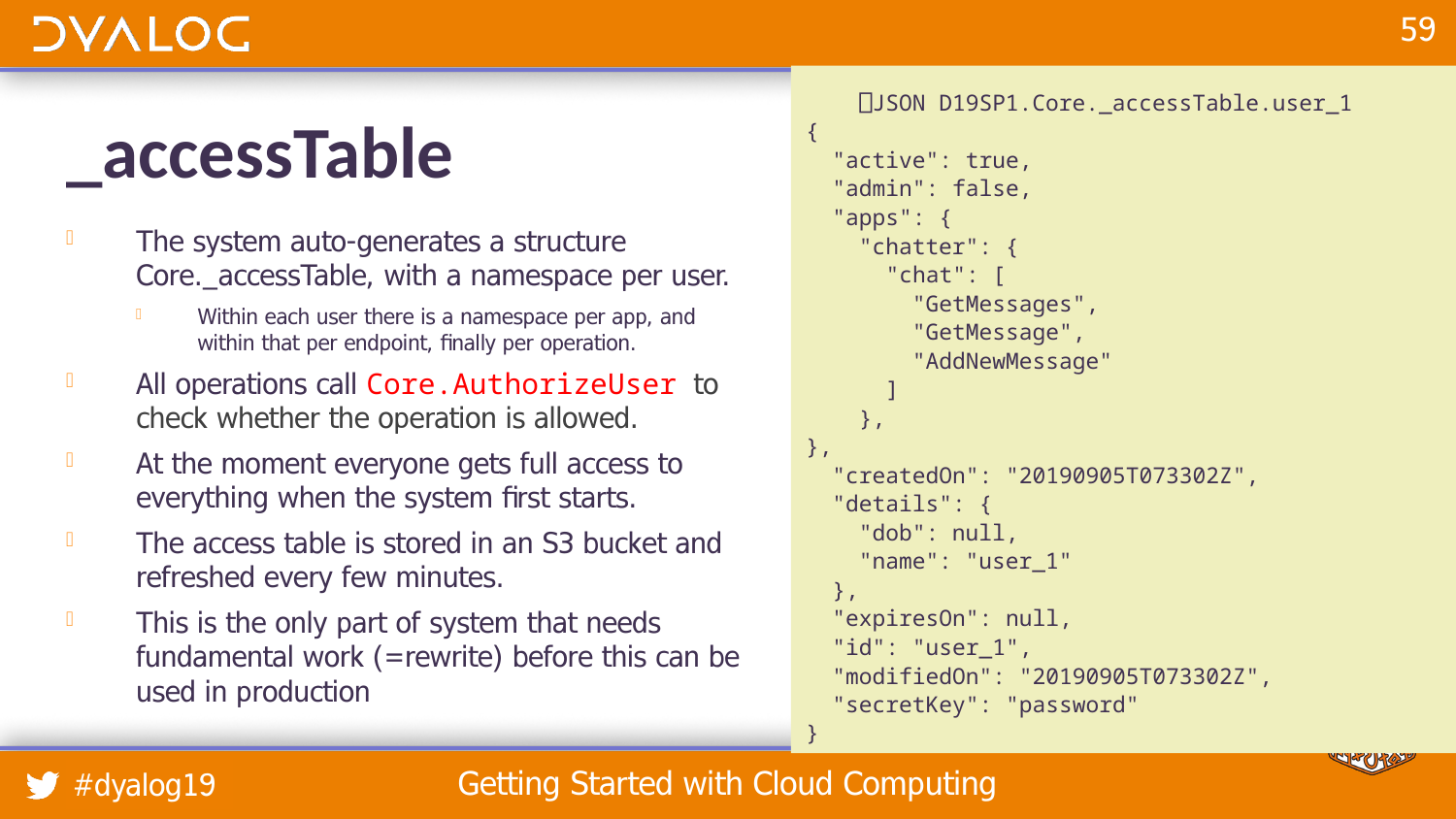

⎕JSON D19SP1.Core._accessTable.user_1
{
  "active": true,
  "admin": false,
  "apps": {
    "chatter": {
      "chat": [
        "GetMessages",
        "GetMessage",
        "AddNewMessage"
      ]
    },
},
  "createdOn": "20190905T073302Z",
  "details": {
    "dob": null,
    "name": "user_1"
  },
  "expiresOn": null,
  "id": "user_1",
  "modifiedOn": "20190905T073302Z",
  "secretKey": "password"
}
# _accessTable
The system auto-generates a structure
Core._accessTable, with a namespace per user.
Within each user there is a namespace per app, and within that per endpoint, finally per operation.
All operations call Core.AuthorizeUser to check whether the operation is allowed.
At the moment everyone gets full access to everything when the system first starts.
The access table is stored in an S3 bucket and refreshed every few minutes.
This is the only part of system that needs fundamental work (=rewrite) before this can be used in production